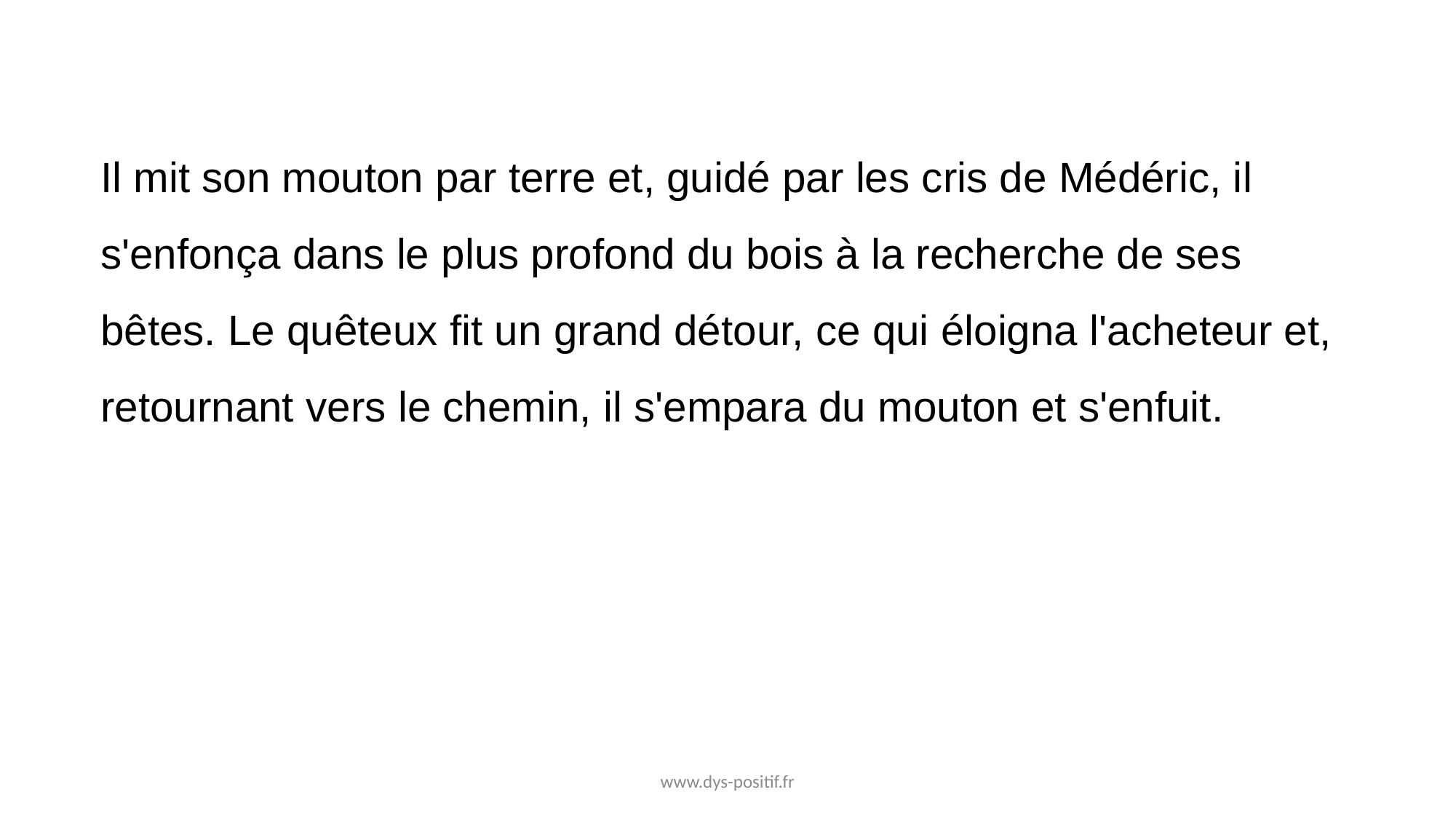

Il mit son mouton par terre et, guidé par les cris de Médéric, il s'enfonça dans le plus profond du bois à la recherche de ses bêtes. Le quêteux fit un grand détour, ce qui éloigna l'acheteur et, retournant vers le chemin, il s'empara du mouton et s'enfuit.
www.dys-positif.fr